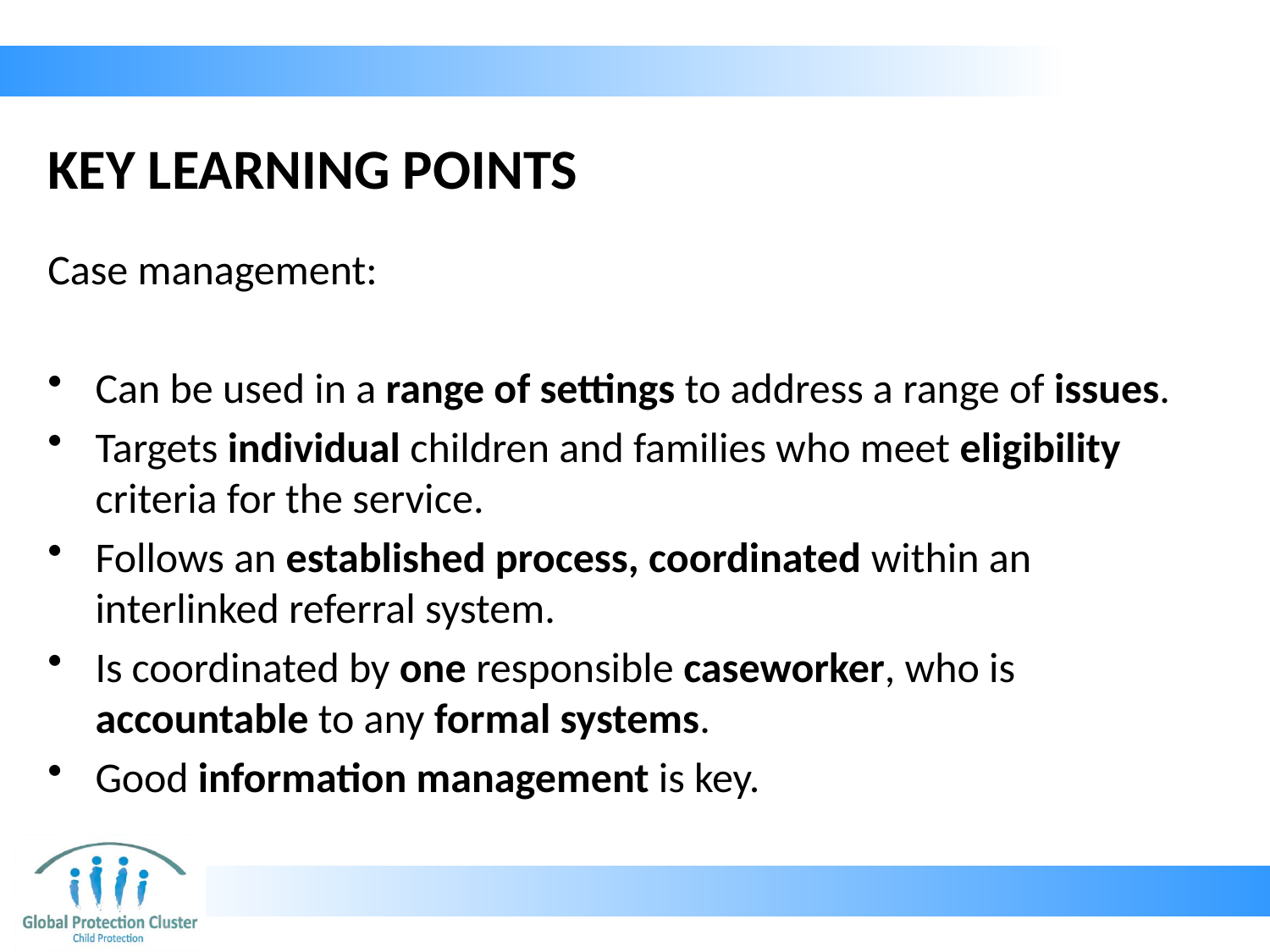

# KEY LEARNING POINTS
Case management:

Can be used in a range of settings to address a range of issues.
Targets individual children and families who meet eligibility criteria for the service.
Follows an established process, coordinated within an interlinked referral system.
Is coordinated by one responsible caseworker, who is accountable to any formal systems.
Good information management is key.